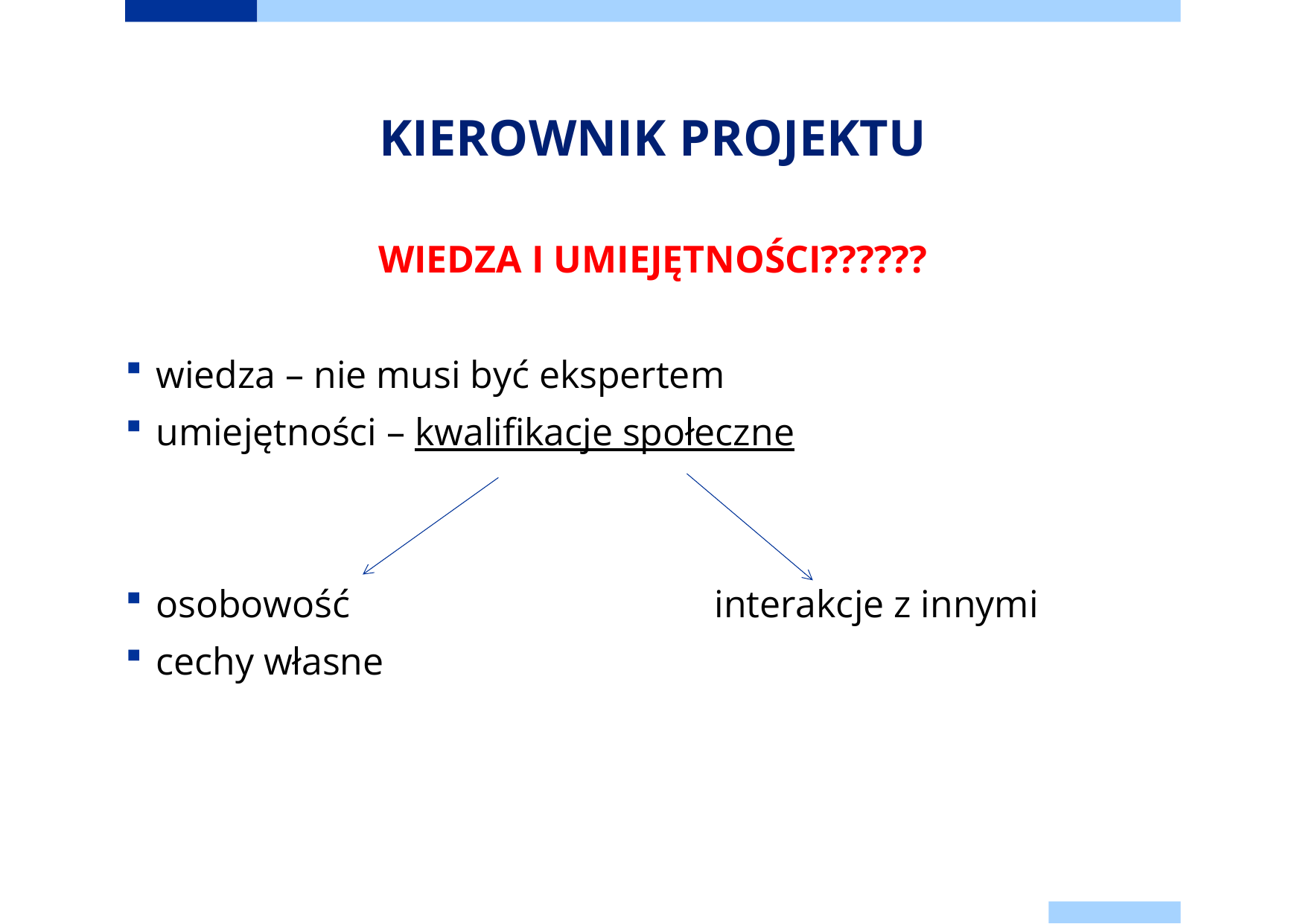

# KIEROWNIK PROJEKTU
WIEDZA I UMIEJĘTNOŚCI??????

wiedza – nie musi być ekspertem
umiejętności – kwalifikacje społeczne

osobowość				interakcje z innymi
cechy własne